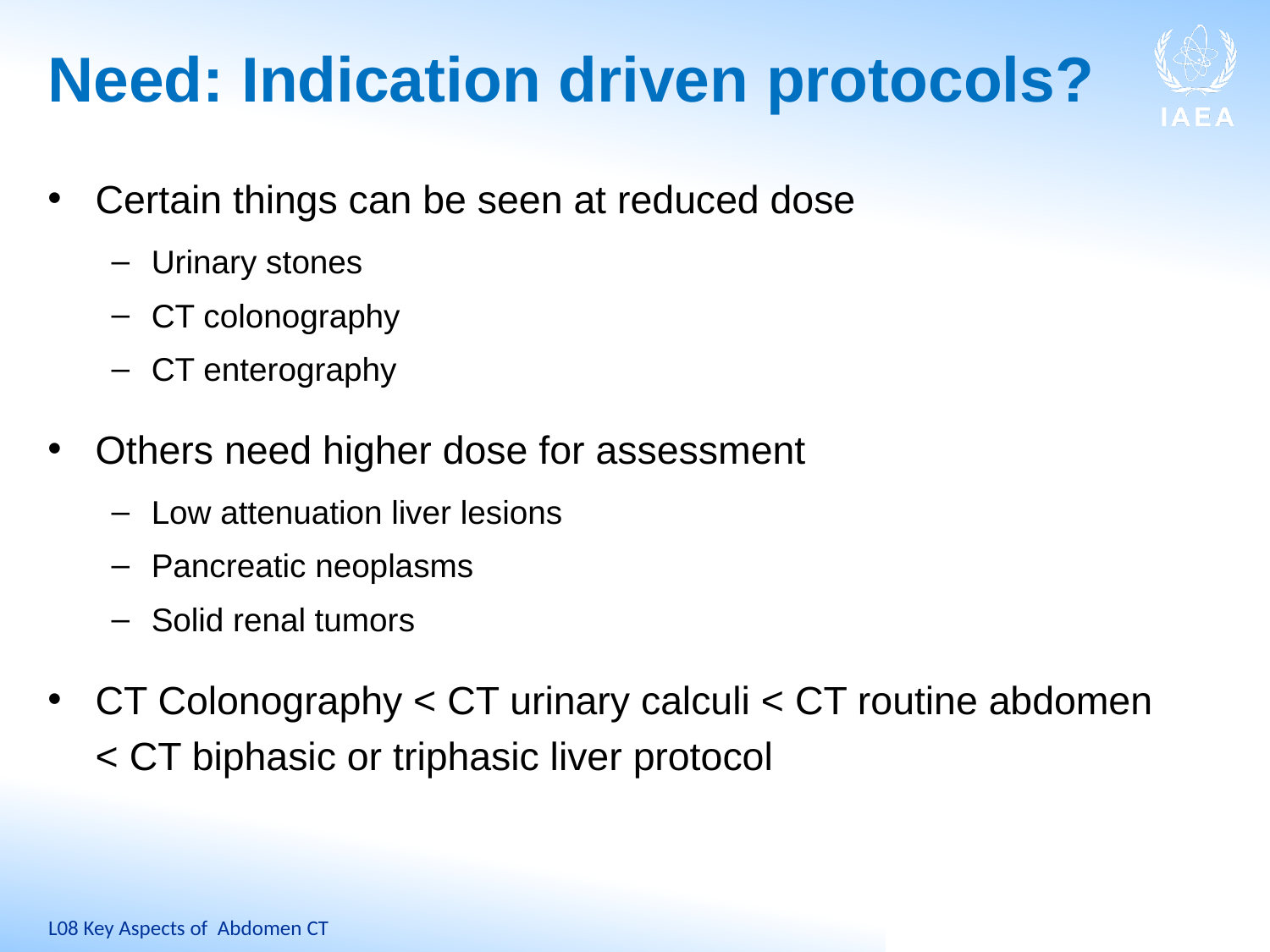

# Need: Indication driven protocols?
Certain things can be seen at reduced dose
Urinary stones
CT colonography
CT enterography
Others need higher dose for assessment
Low attenuation liver lesions
Pancreatic neoplasms
Solid renal tumors
CT Colonography < CT urinary calculi < CT routine abdomen
< CT biphasic or triphasic liver protocol